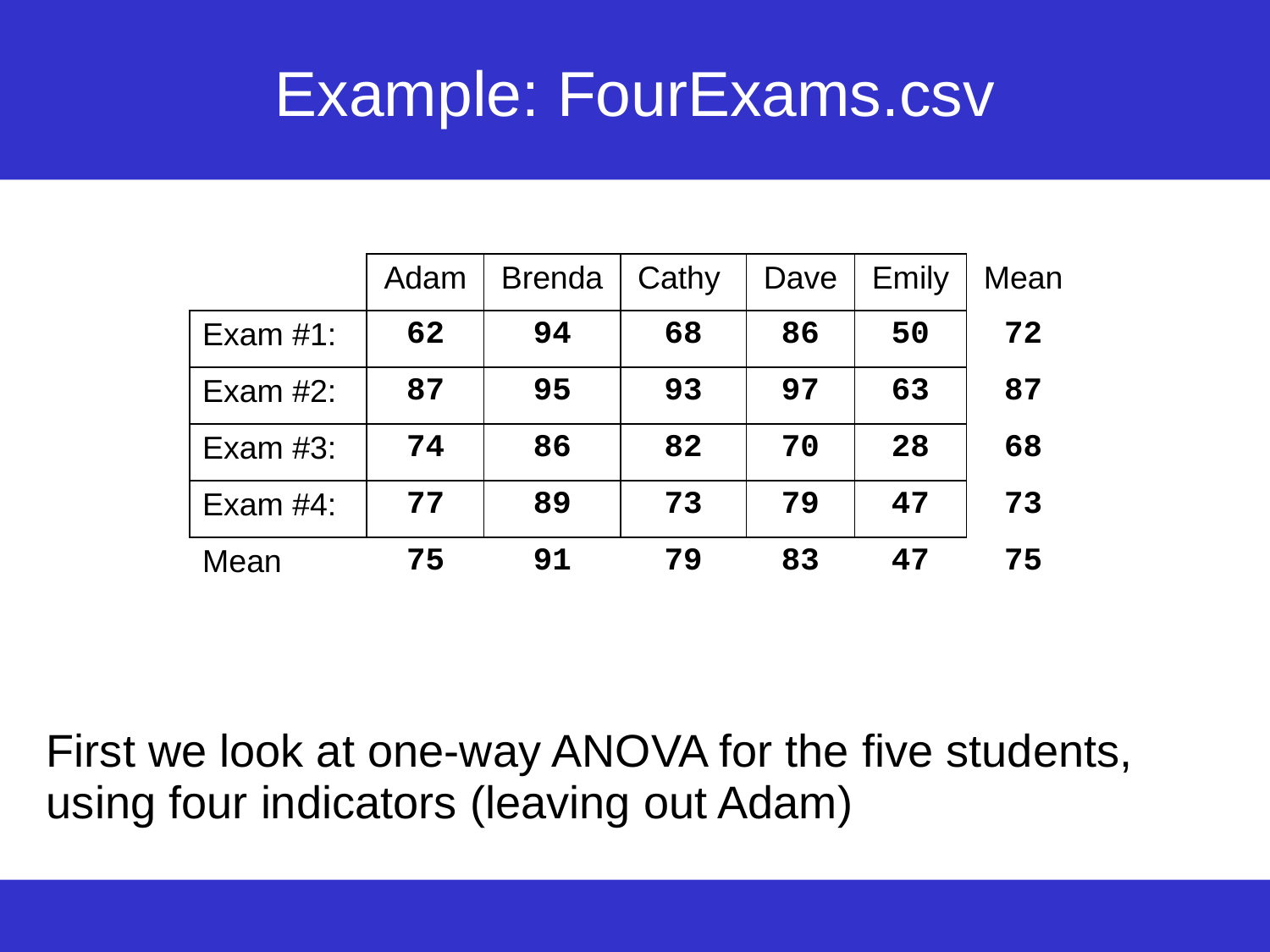

# Example: FourExams.csv
|  | Adam | Brenda | Cathy | Dave | Emily | Mean |
| --- | --- | --- | --- | --- | --- | --- |
| Exam #1: | 62 | 94 | 68 | 86 | 50 | 72 |
| Exam #2: | 87 | 95 | 93 | 97 | 63 | 87 |
| Exam #3: | 74 | 86 | 82 | 70 | 28 | 68 |
| Exam #4: | 77 | 89 | 73 | 79 | 47 | 73 |
| Mean | 75 | 91 | 79 | 83 | 47 | 75 |
First we look at one-way ANOVA for the five students, using four indicators (leaving out Adam)